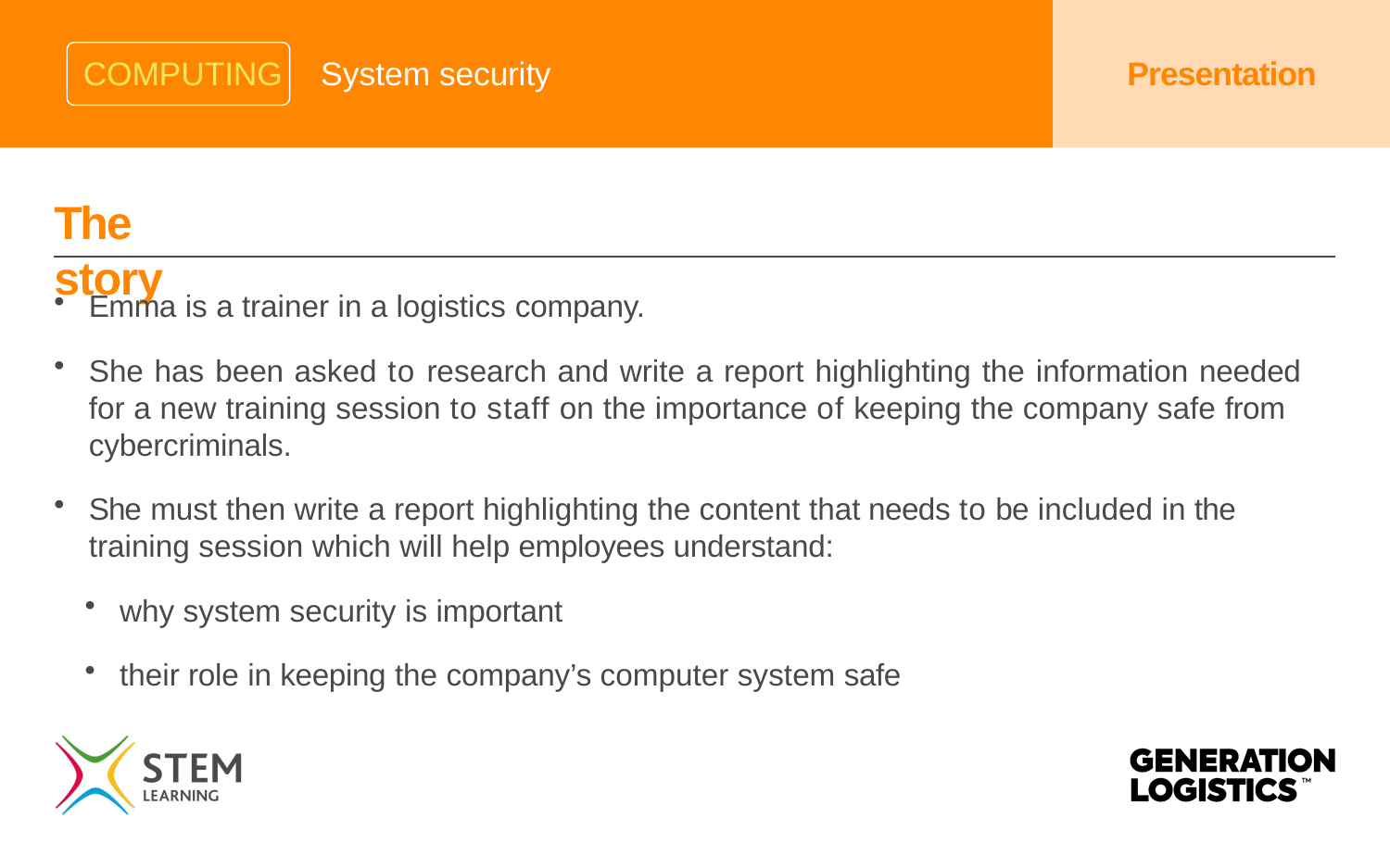

COMPUTING
# System security
Presentation
The story

Emma is a trainer in a logistics company.
She has been asked to research and write a report highlighting the information needed for a new training session to staff on the importance of keeping the company safe from cybercriminals.
She must then write a report highlighting the content that needs to be included in the training session which will help employees understand:
why system security is important
their role in keeping the company’s computer system safe